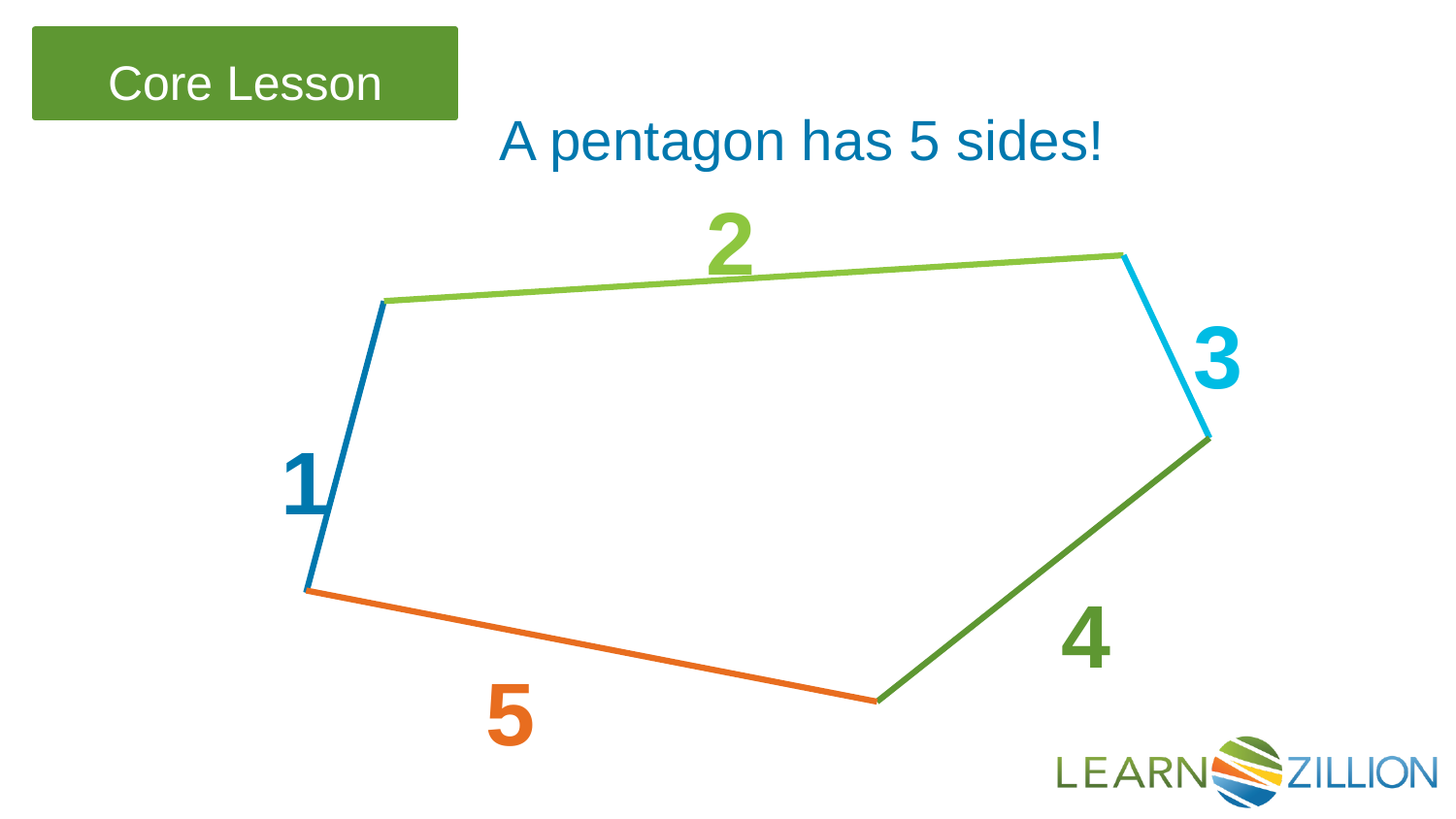

A pentagon has 5 sides!
2
3
1
4
5